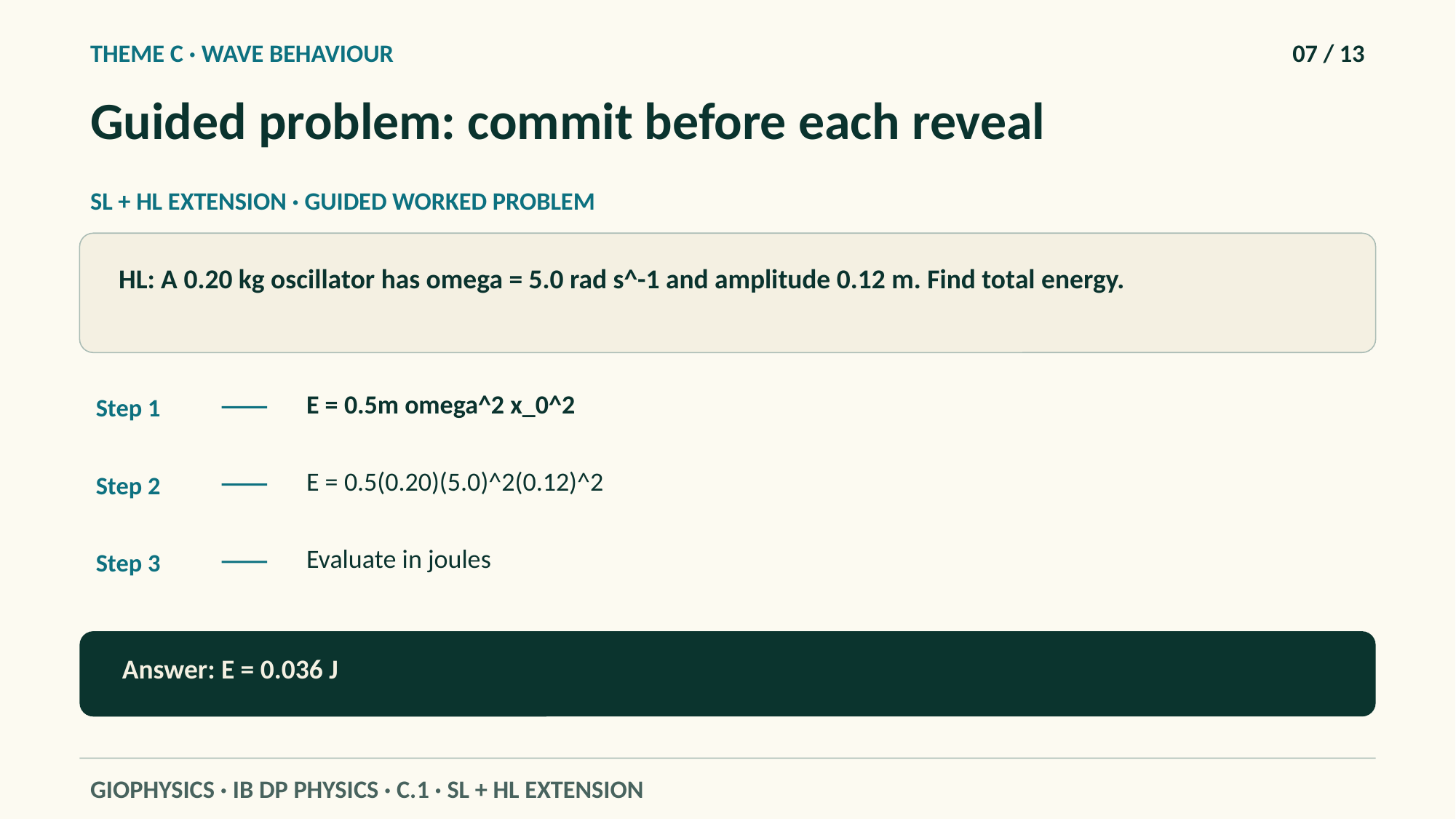

THEME C · WAVE BEHAVIOUR
07 / 13
Guided problem: commit before each reveal
SL + HL EXTENSION · GUIDED WORKED PROBLEM

HL: A 0.20 kg oscillator has omega = 5.0 rad s^-1 and amplitude 0.12 m. Find total energy.
E = 0.5m omega^2 x_0^2
Step 1

E = 0.5(0.20)(5.0)^2(0.12)^2
Step 2

Evaluate in joules
Step 3

Answer: E = 0.036 J

GIOPHYSICS · IB DP PHYSICS · C.1 · SL + HL EXTENSION